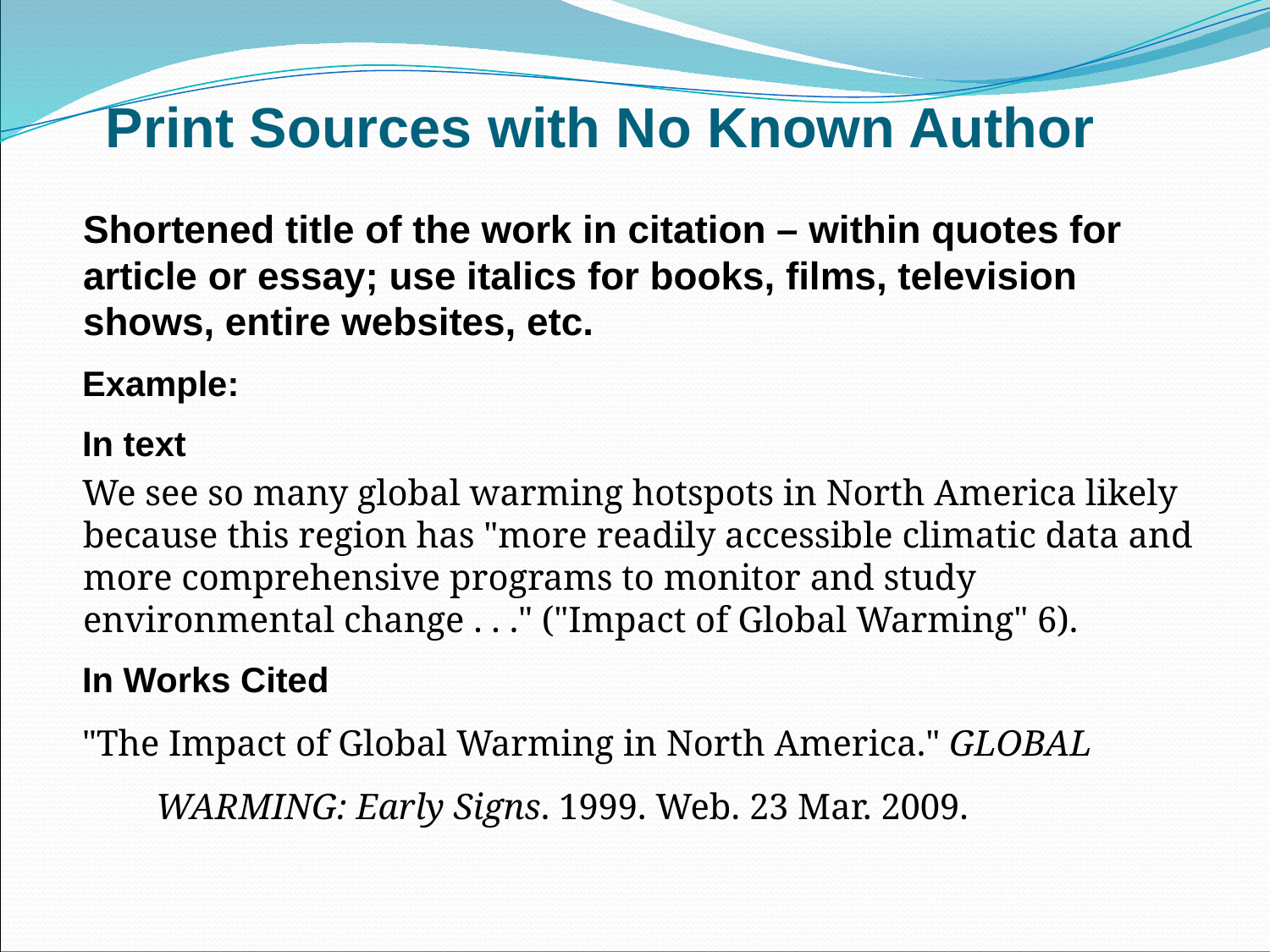

# Print Sources with No Known Author
	Shortened title of the work in citation – within quotes for article or essay; use italics for books, films, television shows, entire websites, etc.
Example:
In text
We see so many global warming hotspots in North America likely because this region has "more readily accessible climatic data and more comprehensive programs to monitor and study environmental change . . ." ("Impact of Global Warming" 6).
In Works Cited
"The Impact of Global Warming in North America." GLOBAL WARMING: Early Signs. 1999. Web. 23 Mar. 2009.